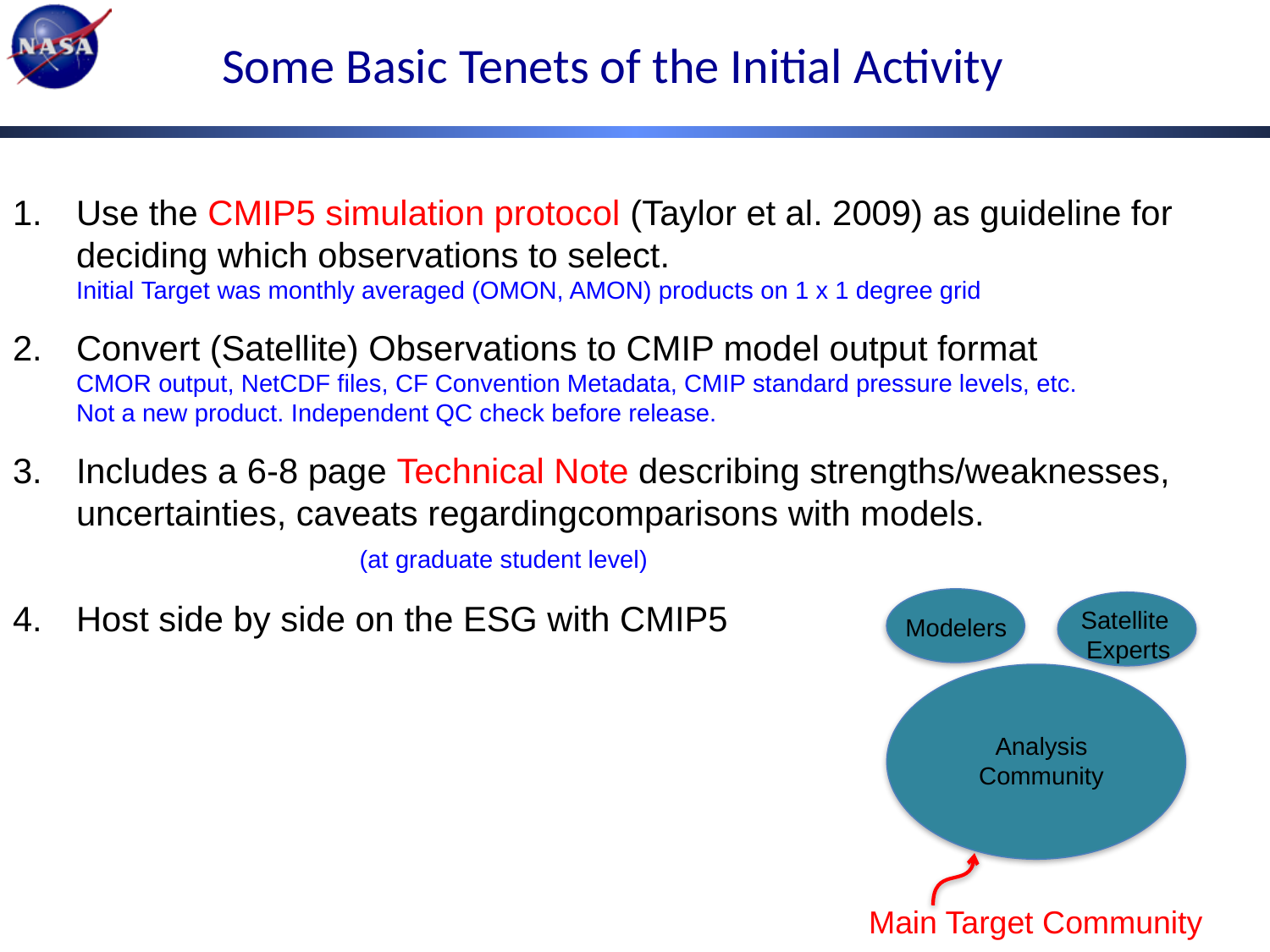

Some Basic Tenets of the Initial Activity
Use the CMIP5 simulation protocol (Taylor et al. 2009) as guideline for deciding which observations to select.
Initial Target was monthly averaged (OMON, AMON) products on 1 x 1 degree grid
Convert (Satellite) Observations to CMIP model output format
CMOR output, NetCDF files, CF Convention Metadata, CMIP standard pressure levels, etc.                       Not a new product. Independent QC check before release.
Includes a 6-8 page Technical Note describing strengths/weaknesses, uncertainties, caveats regardingcomparisons with models.  				   (at graduate student level)
Host side by side on the ESG with CMIP5

Satellite
Experts
Modelers

Analysis
Community
Main Target Community